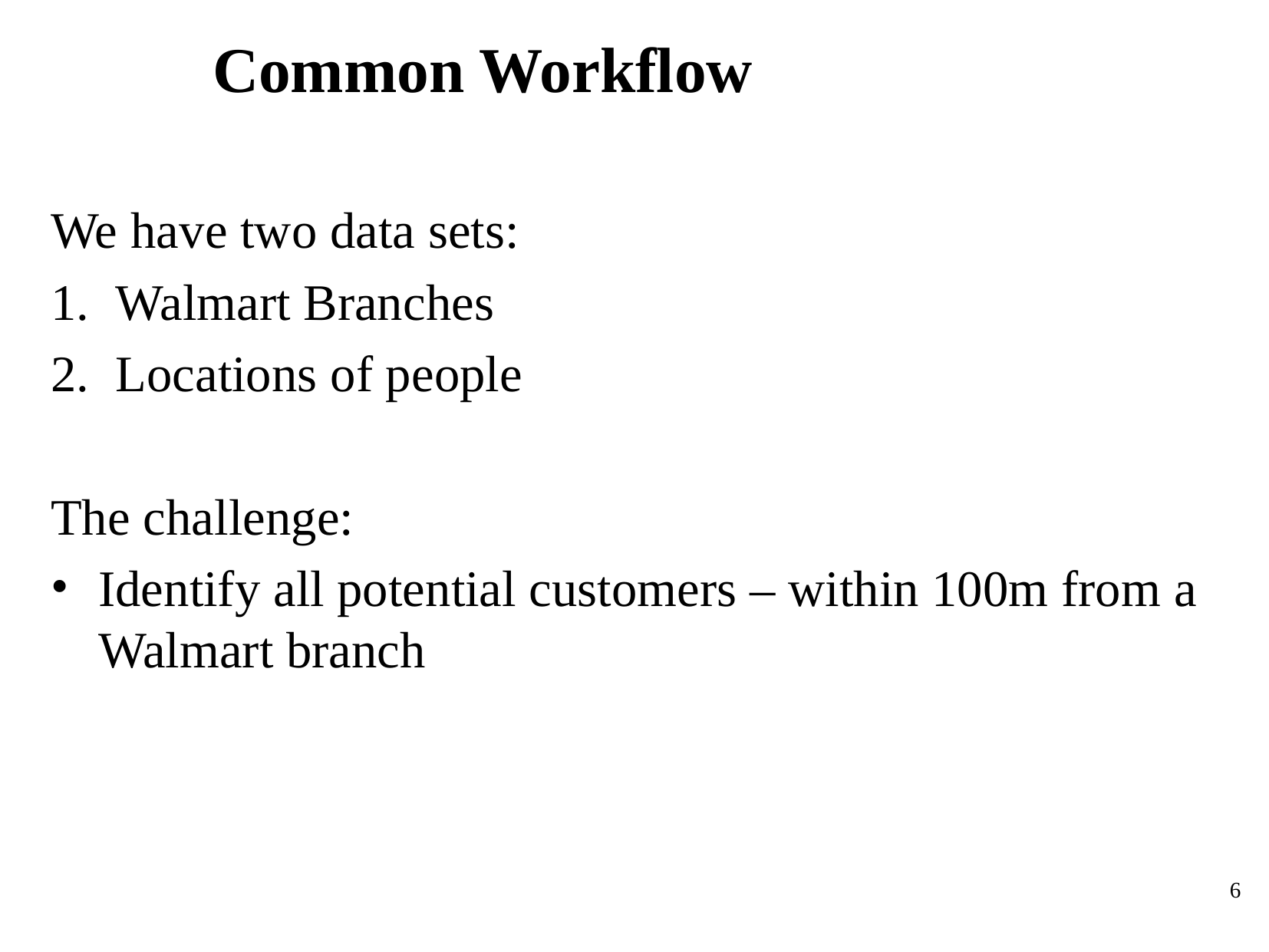

# Common Workflow
We have two data sets:
Walmart Branches
Locations of people

The challenge:
Identify all potential customers – within 100m from a Walmart branch
6